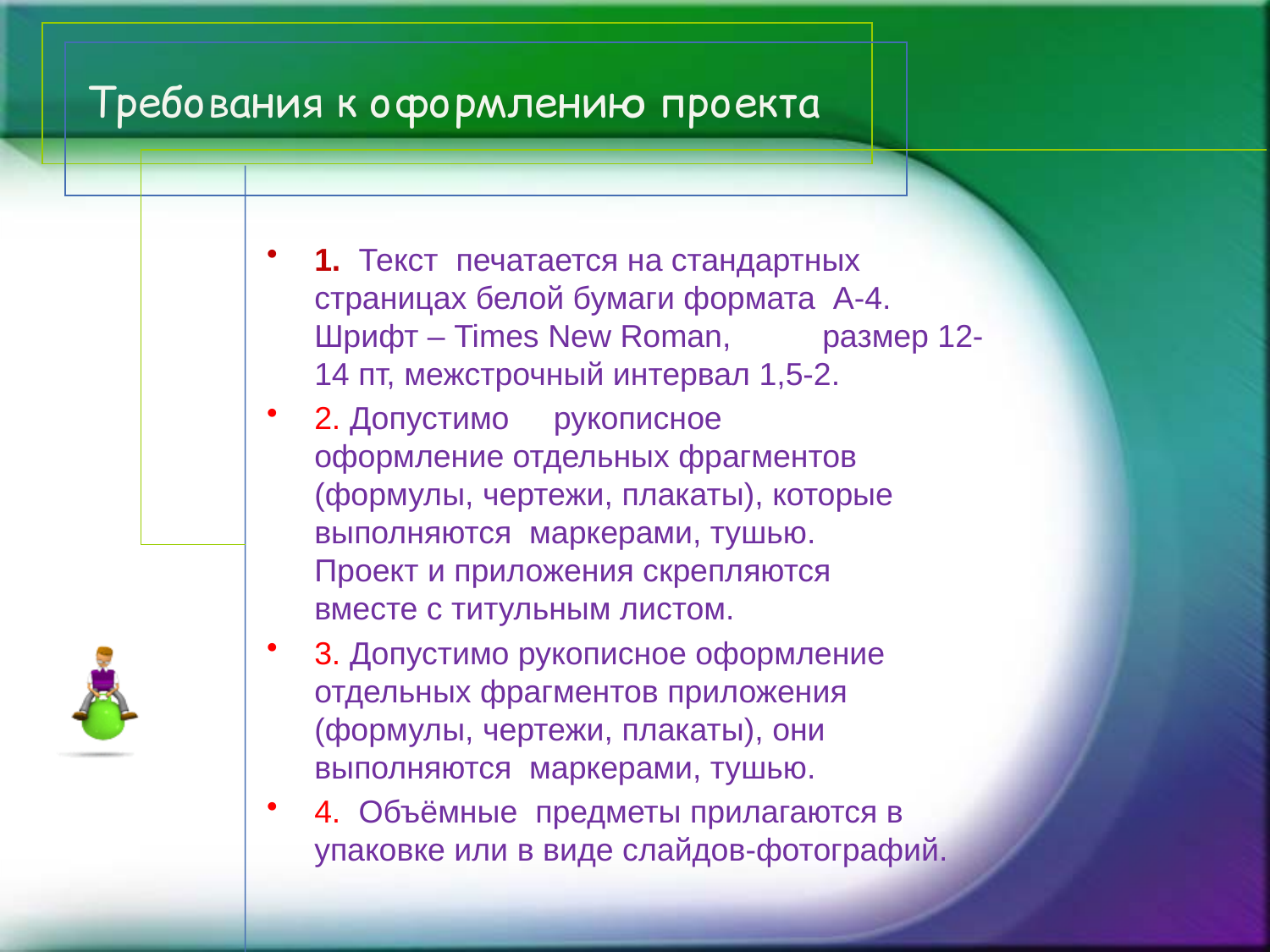

# Требования к оформлению проекта
1.  Текст  печатается на стандартных            страницах белой бумаги формата  А-4. Шрифт – Times New Roman, 	размер 12-14 пт, межстрочный интервал 1,5-2.
2. Допустимо     рукописное 	оформление отдельных фрагментов (формулы, чертежи, плакаты), которые 	выполняются  маркерами, тушью. 	Проект и приложения скрепляются 	вместе с титульным листом.
3. Допустимо рукописное оформление отдельных фрагментов приложения (формулы, чертежи, плакаты), они выполняются  маркерами, тушью.
4.  Объёмные  предметы прилагаются в упаковке или в виде слайдов-фотографий.